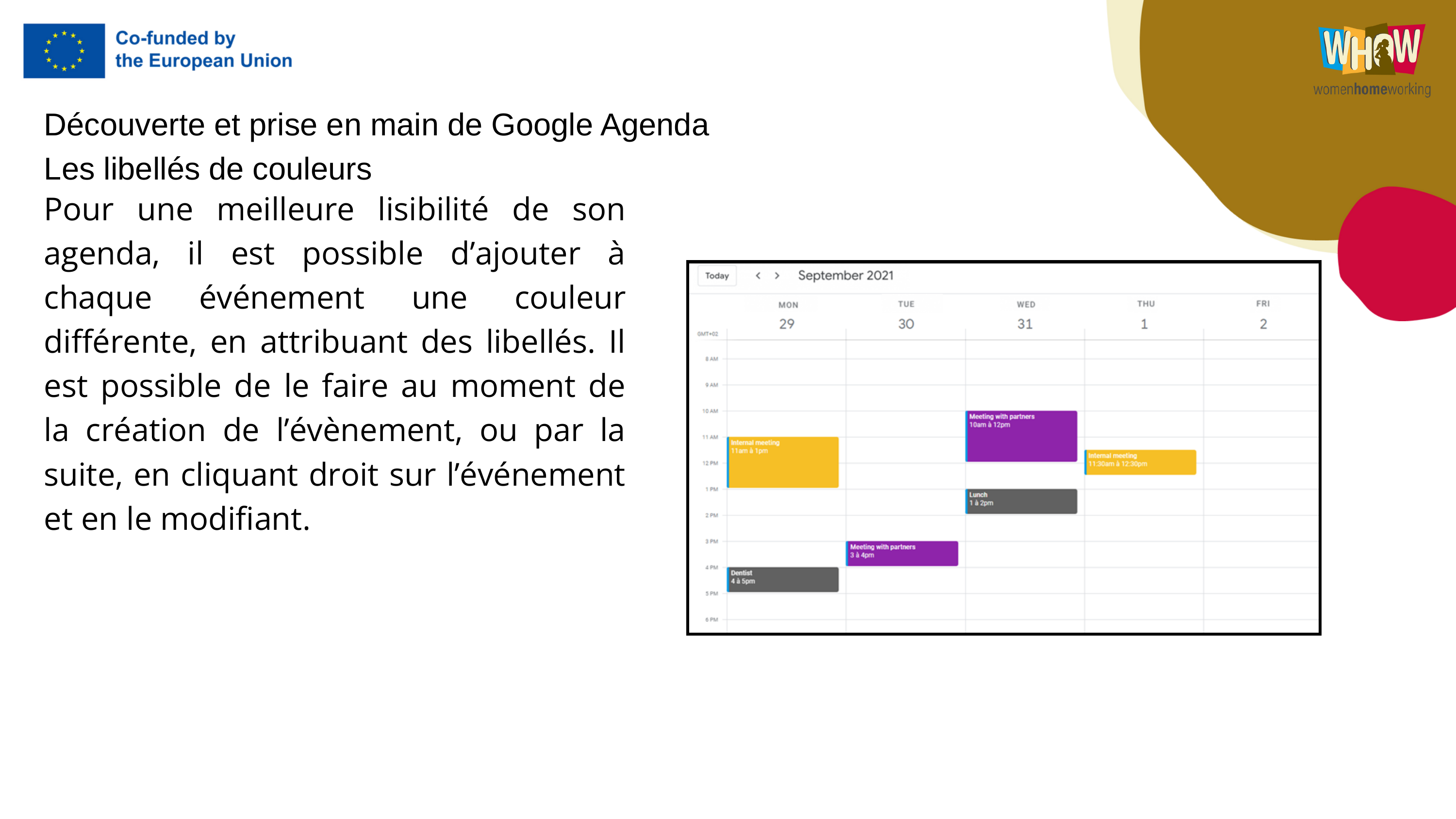

Découverte et prise en main de Google Agenda
Les libellés de couleurs
Pour une meilleure lisibilité de son agenda, il est possible d’ajouter à chaque événement une couleur différente, en attribuant des libellés. Il est possible de le faire au moment de la création de l’évènement, ou par la suite, en cliquant droit sur l’événement et en le modifiant.